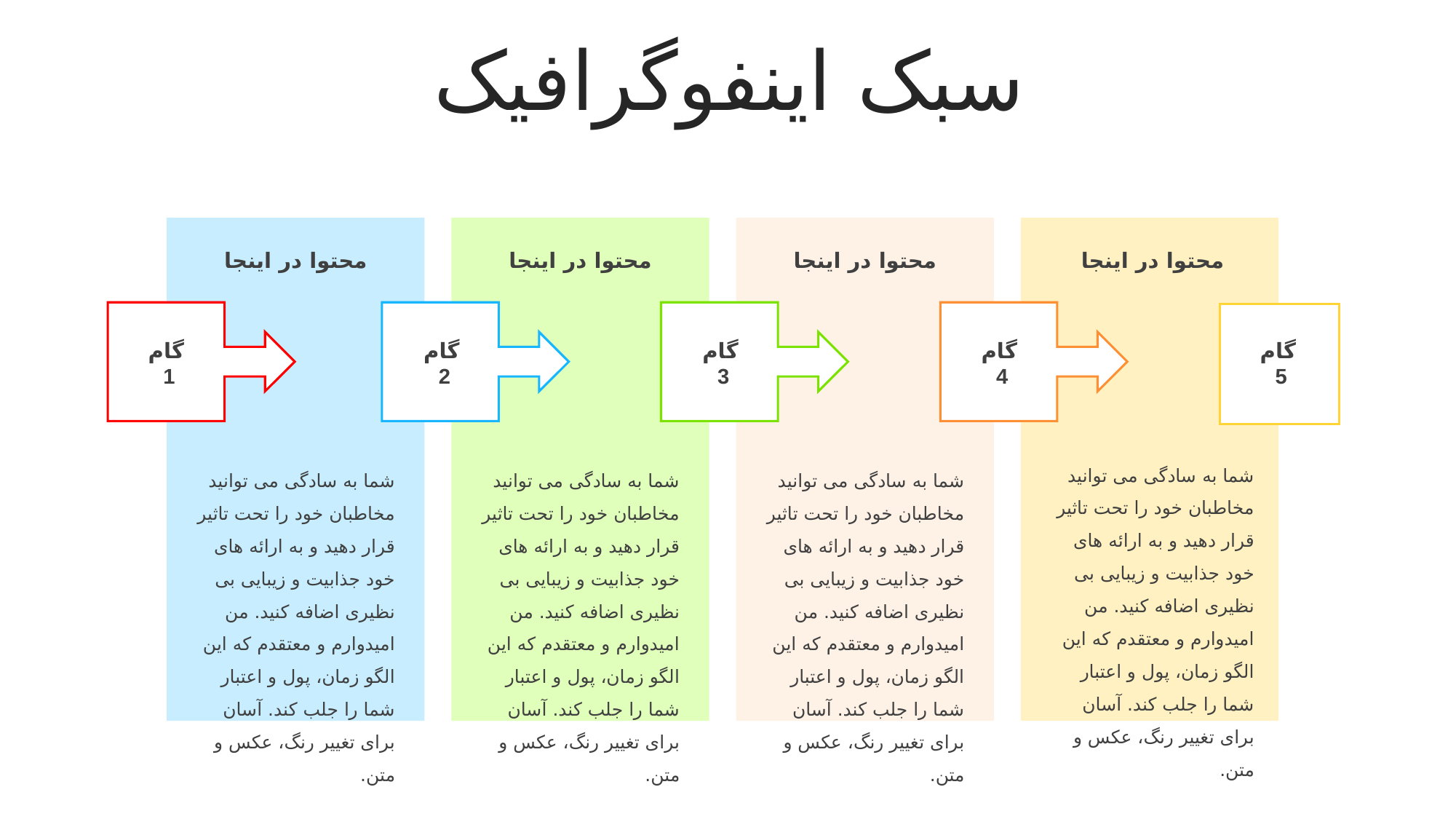

سبک اینفوگرافیک

محتوا در اینجا
محتوا در اینجا
محتوا در اینجا
محتوا در اینجا

گام
 1
گام
 2
گام
 3
گام
 4
گام
 5
شما به سادگی می توانید مخاطبان خود را تحت تاثیر قرار دهید و به ارائه های خود جذابیت و زیبایی بی نظیری اضافه کنید. من امیدوارم و معتقدم که این الگو زمان، پول و اعتبار شما را جلب کند. آسان برای تغییر رنگ، عکس و متن.
شما به سادگی می توانید مخاطبان خود را تحت تاثیر قرار دهید و به ارائه های خود جذابیت و زیبایی بی نظیری اضافه کنید. من امیدوارم و معتقدم که این الگو زمان، پول و اعتبار شما را جلب کند. آسان برای تغییر رنگ، عکس و متن.
شما به سادگی می توانید مخاطبان خود را تحت تاثیر قرار دهید و به ارائه های خود جذابیت و زیبایی بی نظیری اضافه کنید. من امیدوارم و معتقدم که این الگو زمان، پول و اعتبار شما را جلب کند. آسان برای تغییر رنگ، عکس و متن.
شما به سادگی می توانید مخاطبان خود را تحت تاثیر قرار دهید و به ارائه های خود جذابیت و زیبایی بی نظیری اضافه کنید. من امیدوارم و معتقدم که این الگو زمان، پول و اعتبار شما را جلب کند. آسان برای تغییر رنگ، عکس و متن.